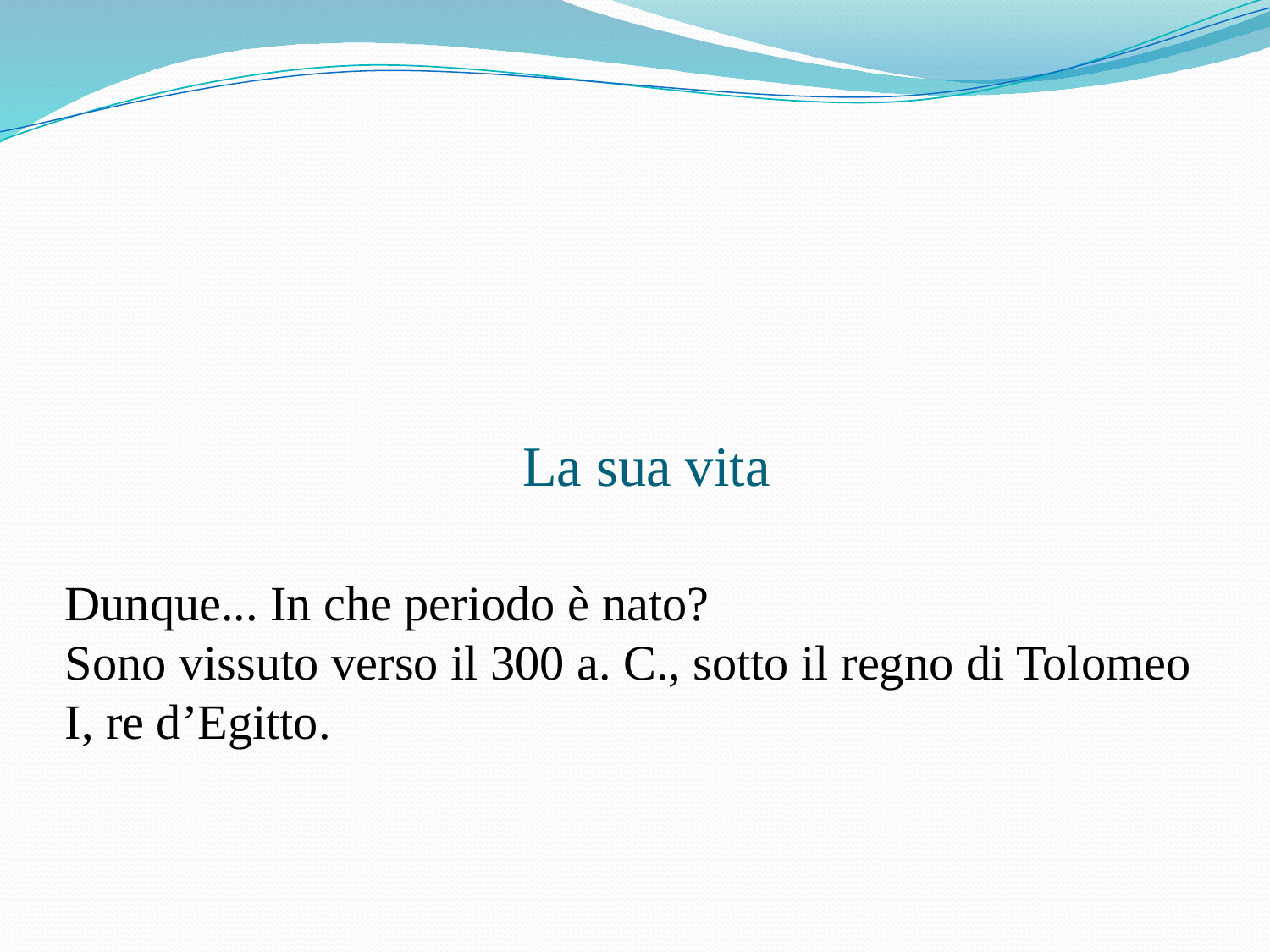

# La sua vita Dunque... In che periodo è nato? Sono vissuto verso il 300 a. C., sotto il regno di Tolomeo I, re d’Egitto.